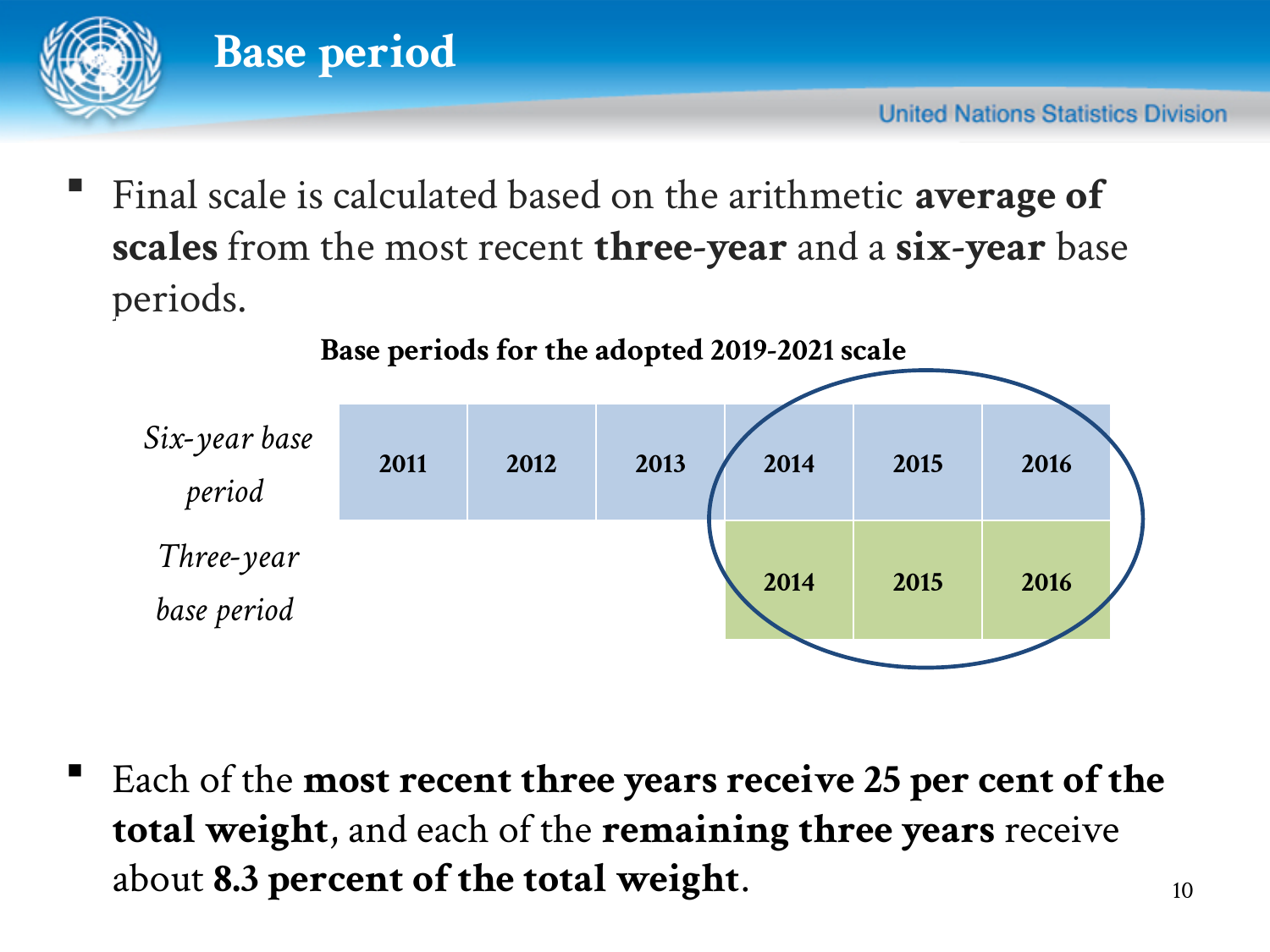

# Base period
Final scale is calculated based on the arithmetic average of scales from the most recent three-year and a six-year base periods.

Each of the most recent three years receive 25 per cent of the total weight, and each of the remaining three years receive about 8.3 percent of the total weight.

| Base periods for the adopted 2019-2021 scale |  |  |  |  |  |  |
| --- | --- | --- | --- | --- | --- | --- |
| Six-year base period | 2011 | 2012 | 2013 | 2014 | 2015 | 2016 |
| Three-year base period |  |  |  | 2014 | 2015 | 2016 |

10